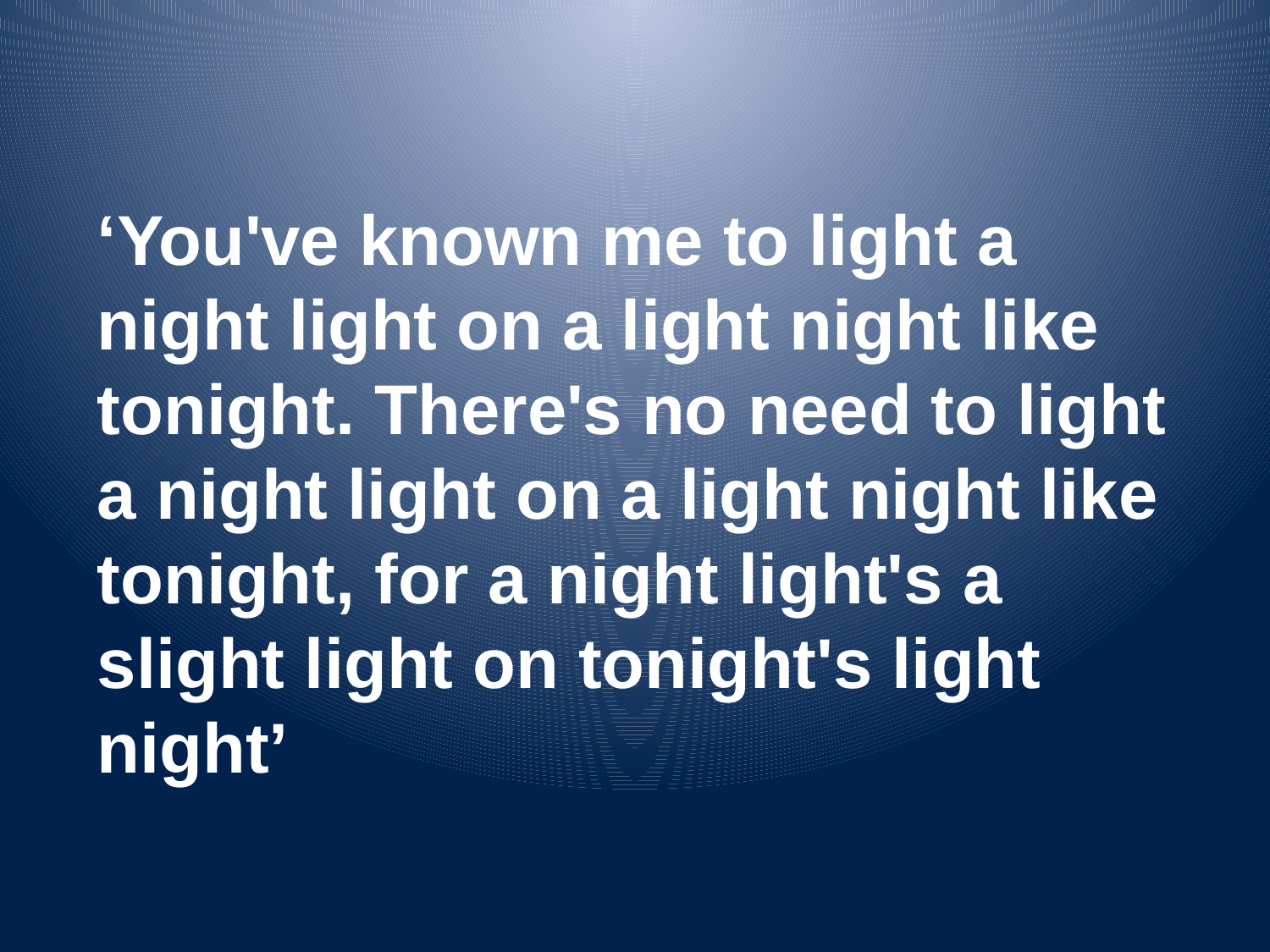

‘You've known me to light a night light on a light night like tonight. There's no need to light a night light on a light night like tonight, for a night light's a slight light on tonight's light night’